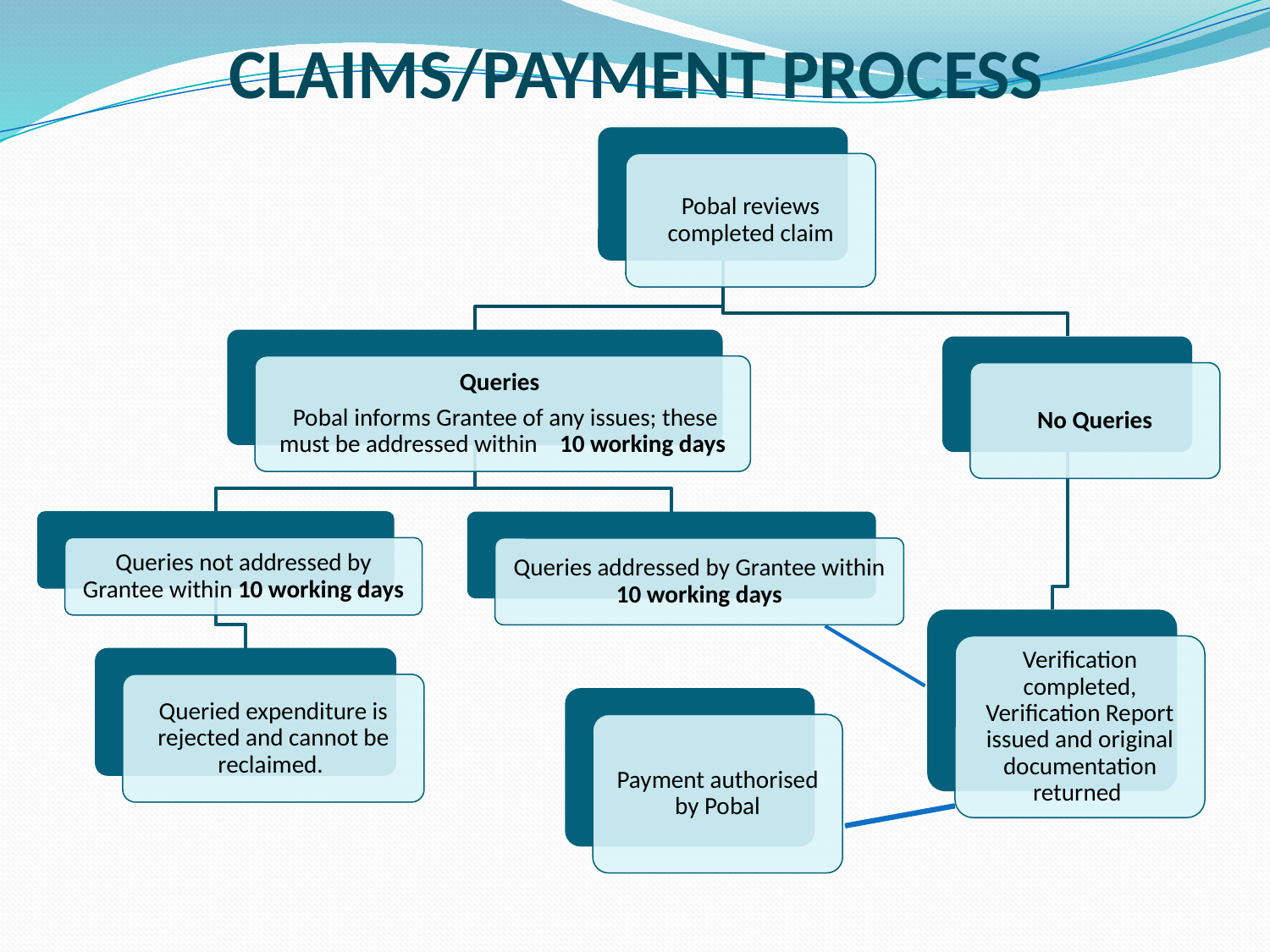

# CLAIMS/PAYMENT PROCESS
Pobal reviews completed claim
Queries
 Pobal informs Grantee of any issues; these must be addressed within    10 working days
Queries not addressed by Grantee within 10 working days
Queried expenditure is rejected and cannot be reclaimed.
Queries addressed by Grantee within 10 working days
No Queries
Verification completed, Verification Report issued and original documentation returned
Payment authorised by Pobal